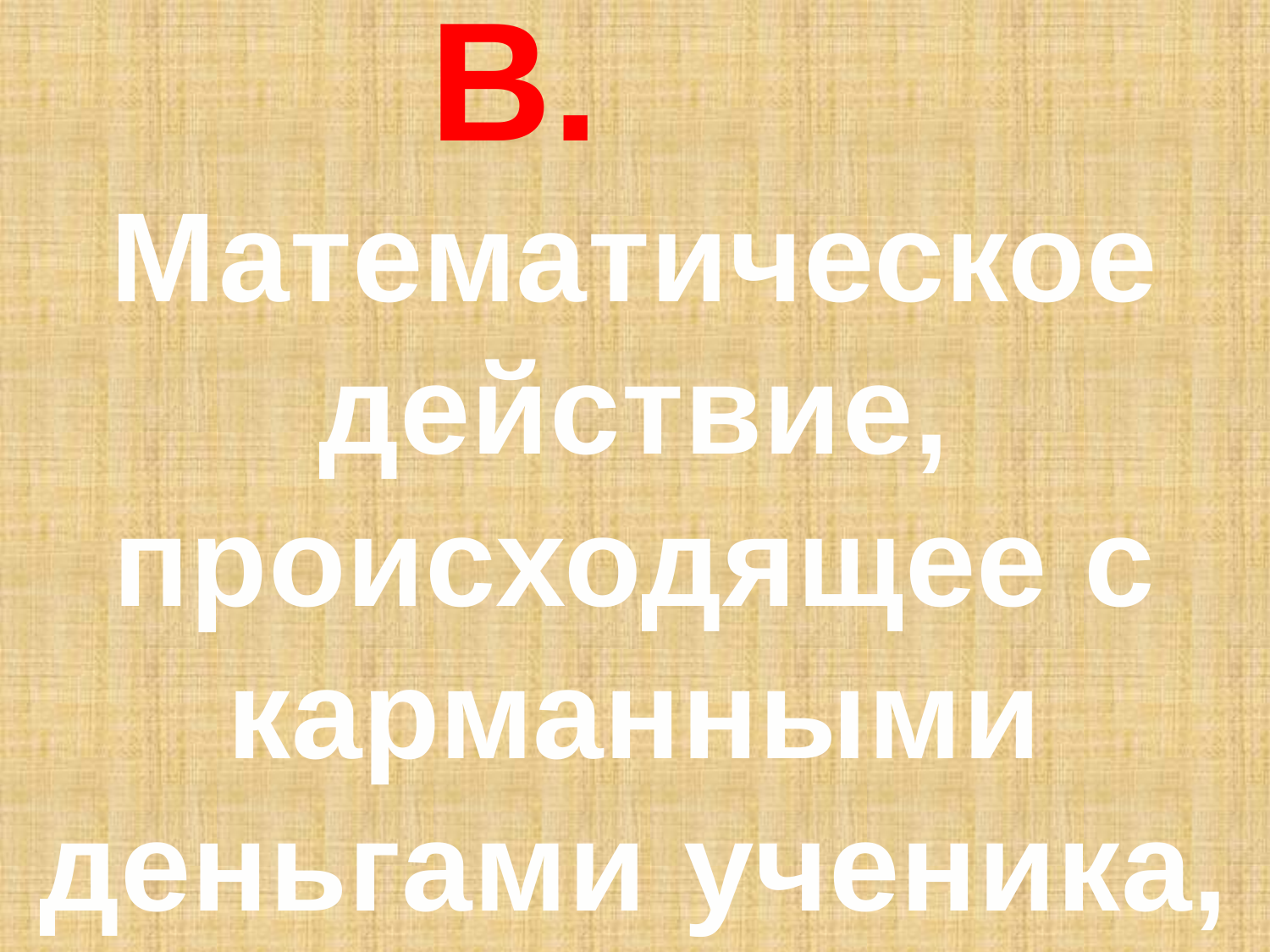

В.      Математическое действие, происходящее с карманными деньгами ученика, покупающего булочку в школьном буфете